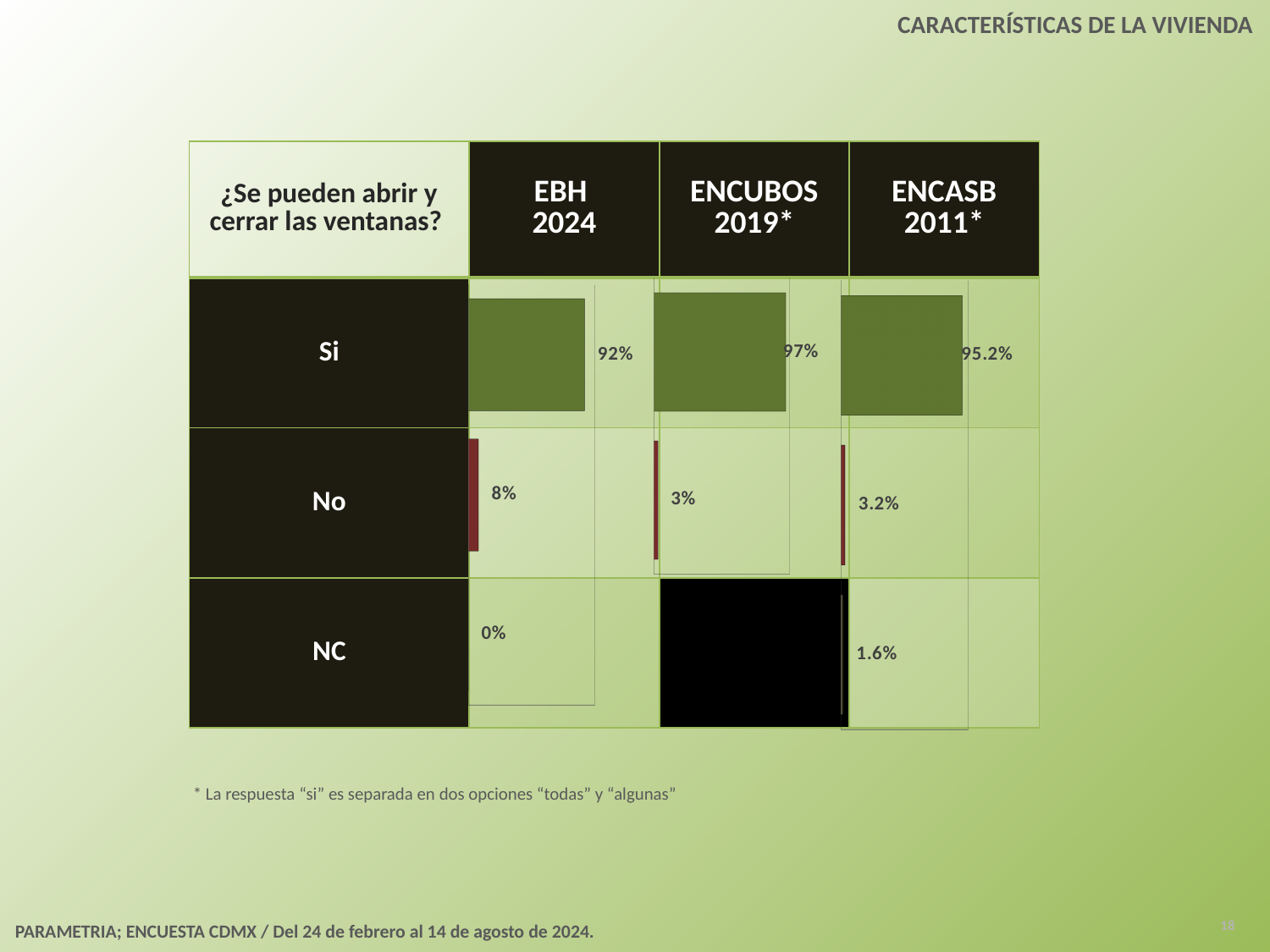

CARACTERÍSTICAS DE LA VIVIENDA
| ¿Se pueden abrir y cerrar las ventanas? | EBH 2024 | ENCUBOS 2019\* | ENCASB 2011\* |
| --- | --- | --- | --- |
| Si |  |  |  |
| No |  |  |  |
| NC |  |  |  |

[unsupported chart]

[unsupported chart]

[unsupported chart]

* La respuesta “si” es separada en dos opciones “todas” y “algunas”

18
PARAMETRIA; ENCUESTA CDMX / Del 24 de febrero al 14 de agosto de 2024.